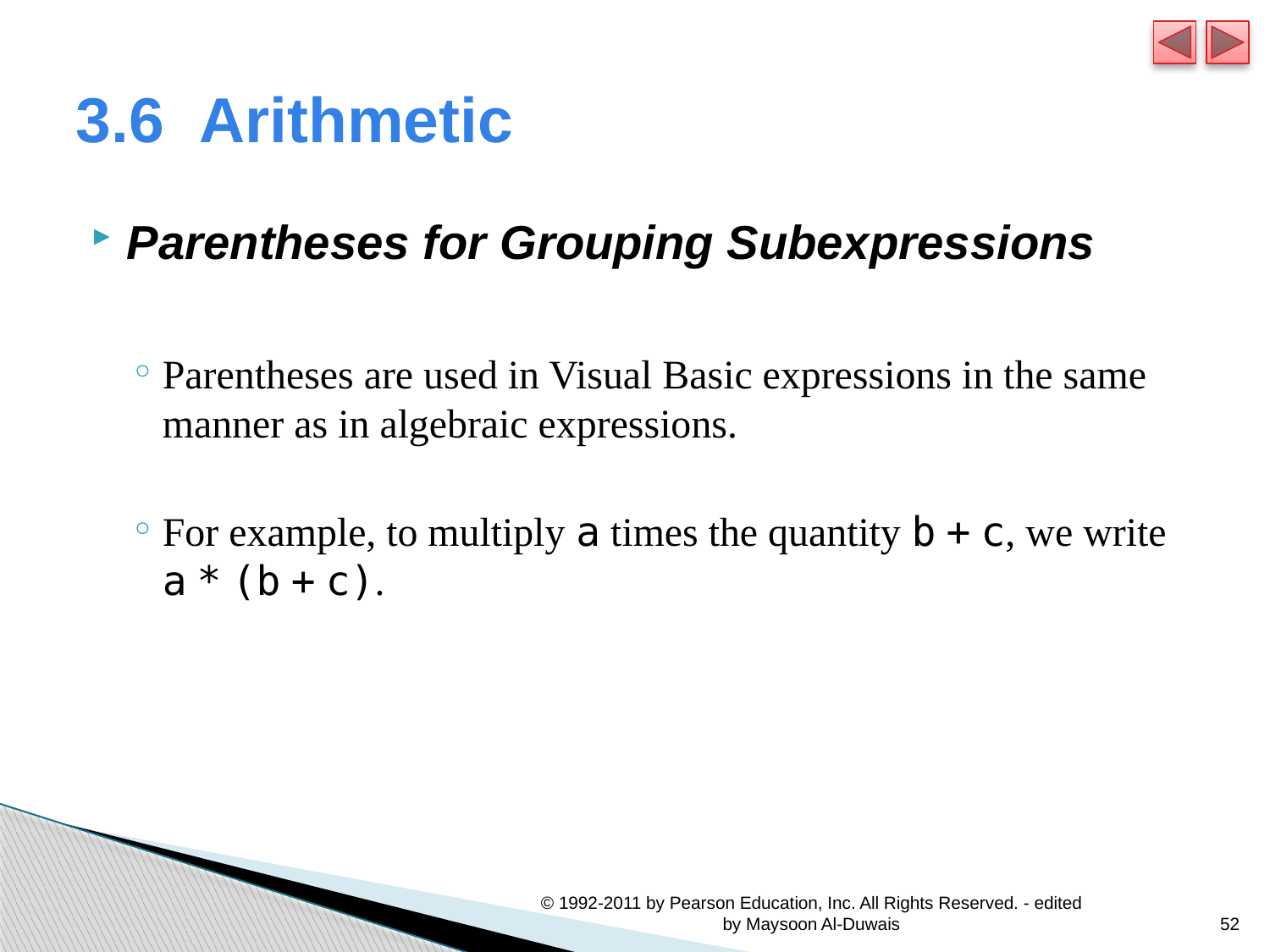

# 3.6  Arithmetic
Parentheses for Grouping Subexpressions

Parentheses are used in Visual Basic expressions in the same manner as in algebraic expressions.

For example, to multiply a times the quantity b + c, we write a * (b + c).
© 1992-2011 by Pearson Education, Inc. All Rights Reserved. - edited by Maysoon Al-Duwais
52